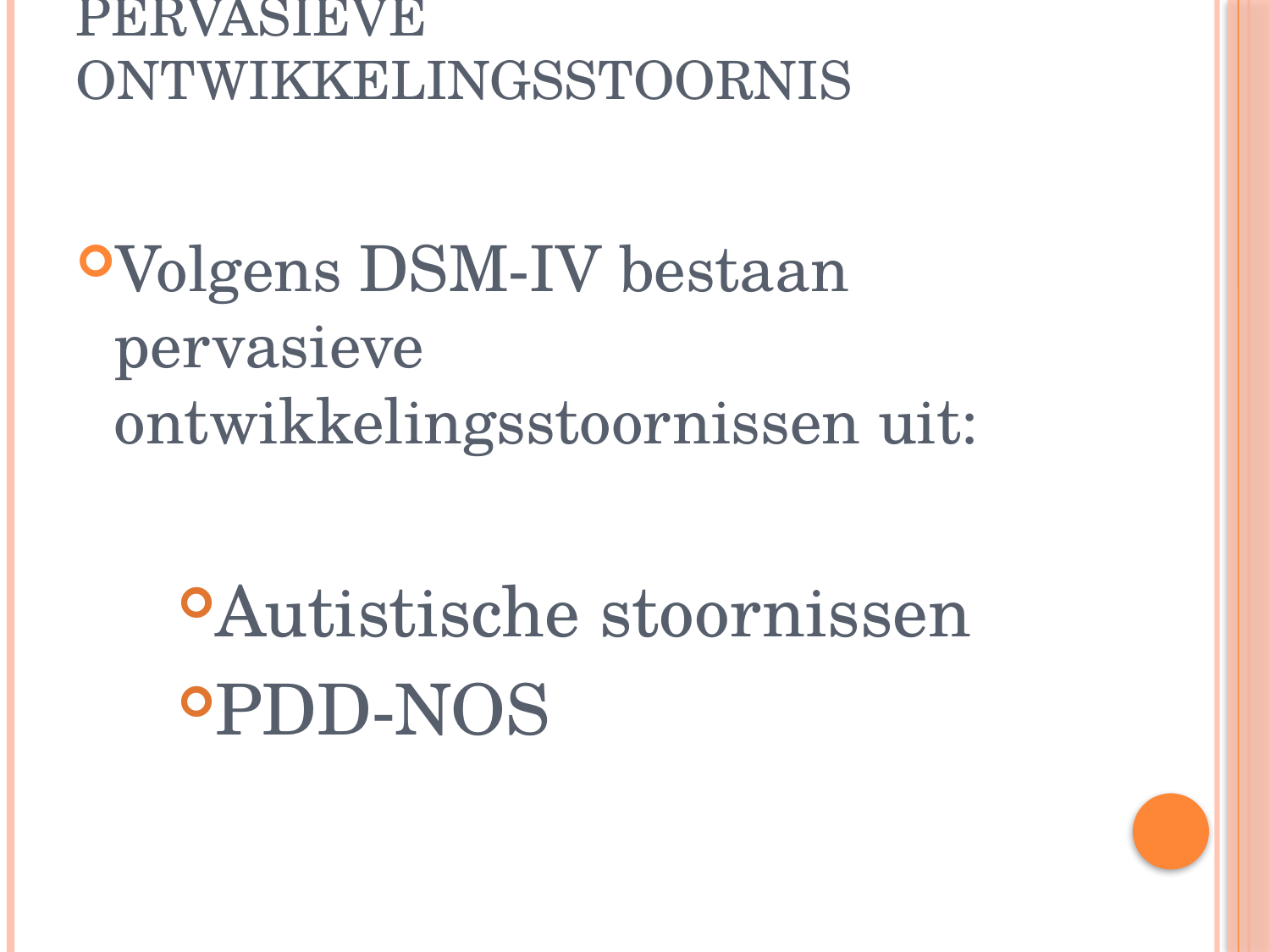

# Pervasieve ontwikkelingsstoornis
Volgens DSM-IV bestaan pervasieve ontwikkelingsstoornissen uit:

Autistische stoornissen
PDD-NOS